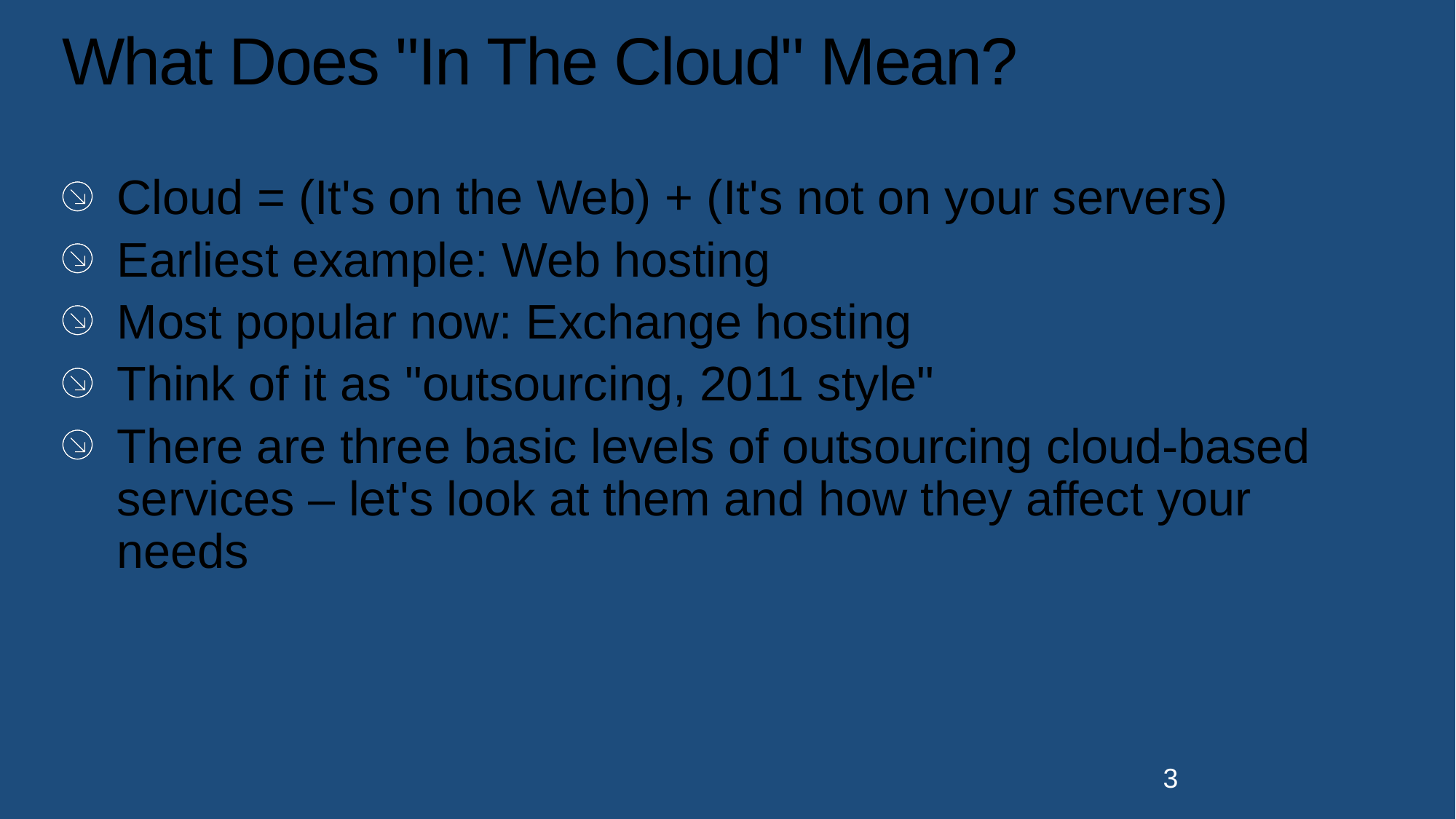

# What Does "In The Cloud" Mean?
Cloud = (It's on the Web) + (It's not on your servers)
Earliest example: Web hosting
Most popular now: Exchange hosting
Think of it as "outsourcing, 2011 style"
There are three basic levels of outsourcing cloud-based services – let's look at them and how they affect your needs

3